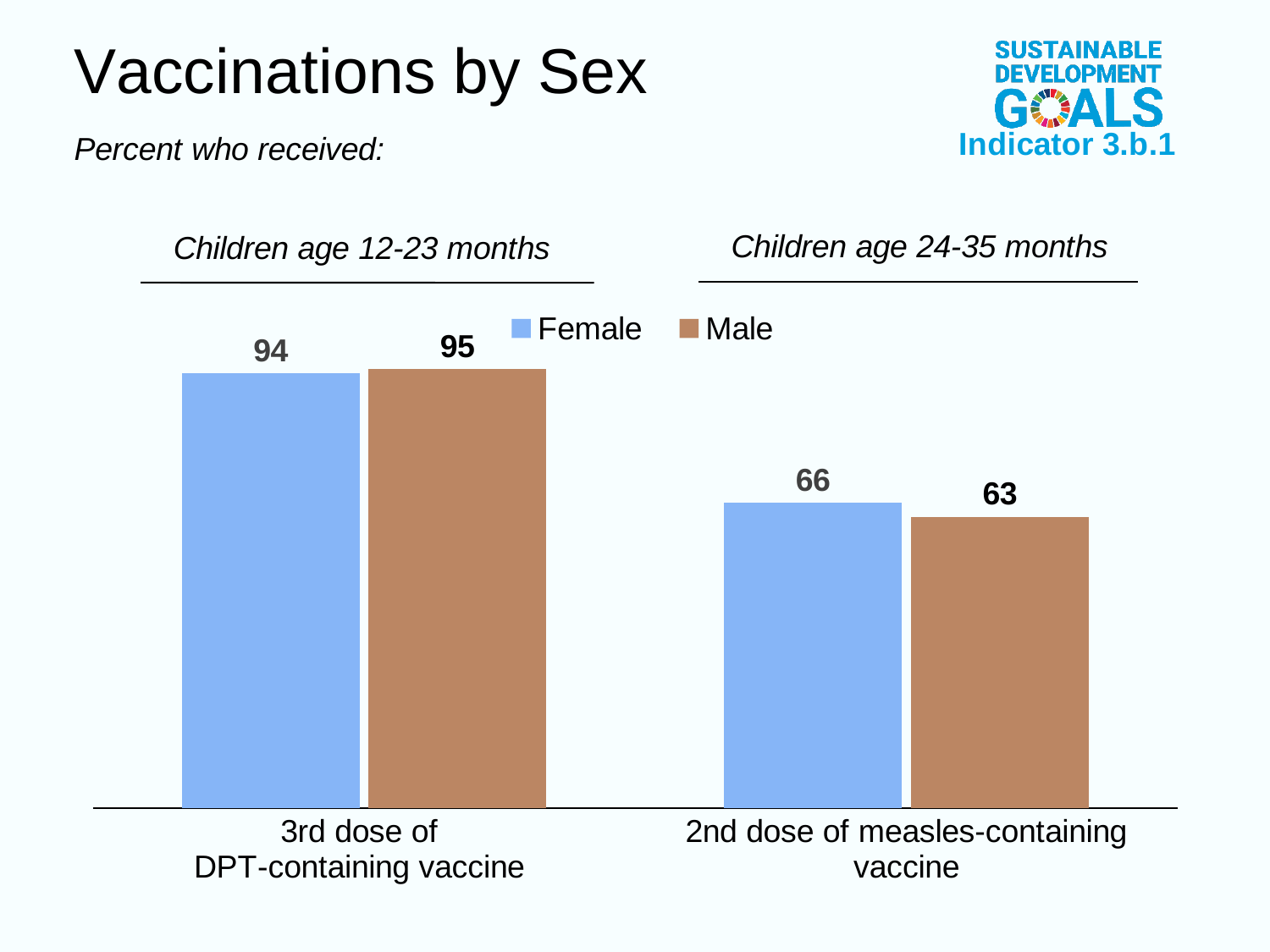

### Chart

| Category | Female | Male |
|---|---|---|
| 3rd dose of
DPT-containing vaccine  | 94.0 | 95.0 |
| 2nd dose of measles-containing vaccine | 66.0 | 63.0 |